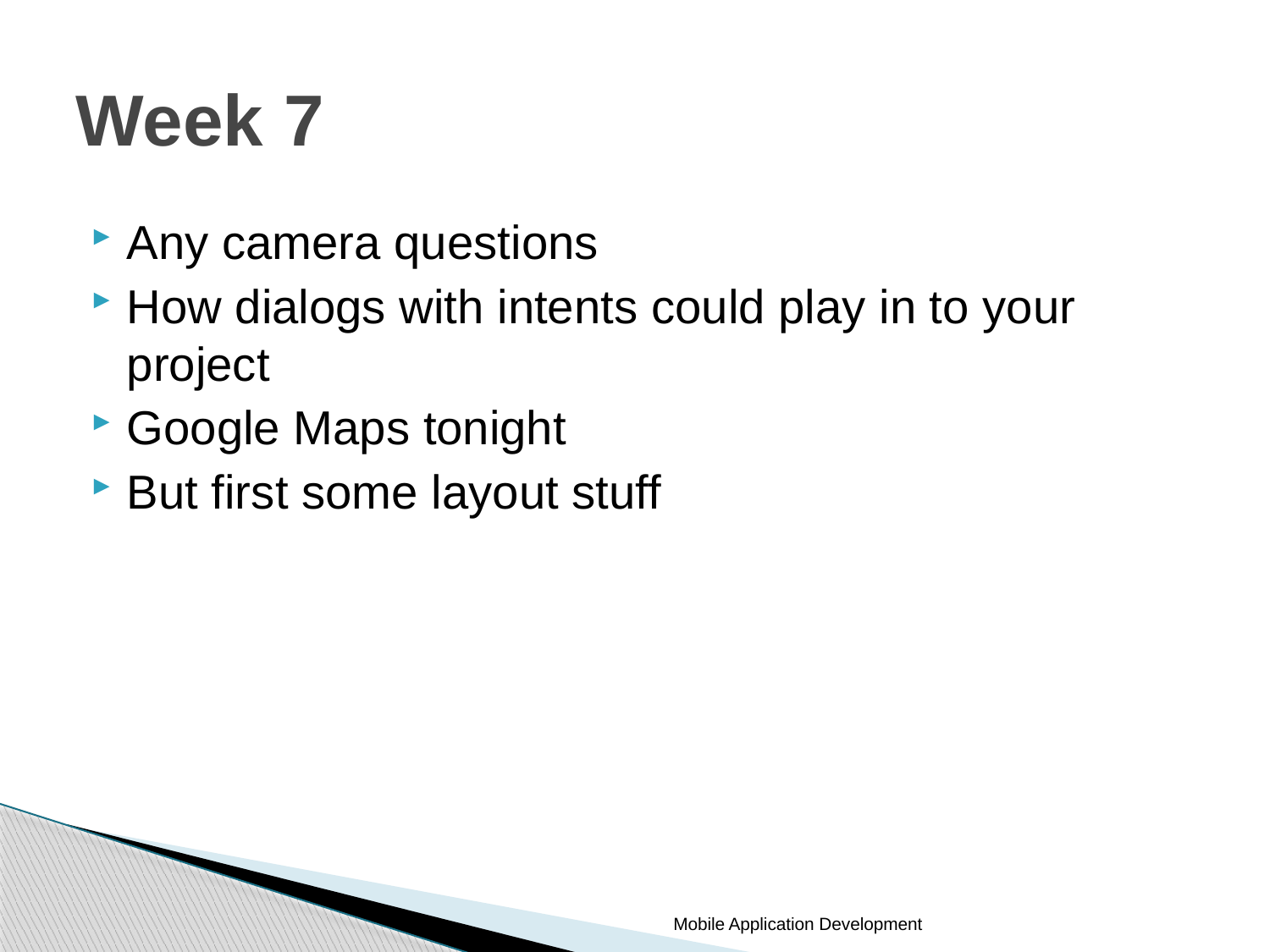

# Week 7
Any camera questions
How dialogs with intents could play in to your project
Google Maps tonight
But first some layout stuff
Mobile Application Development